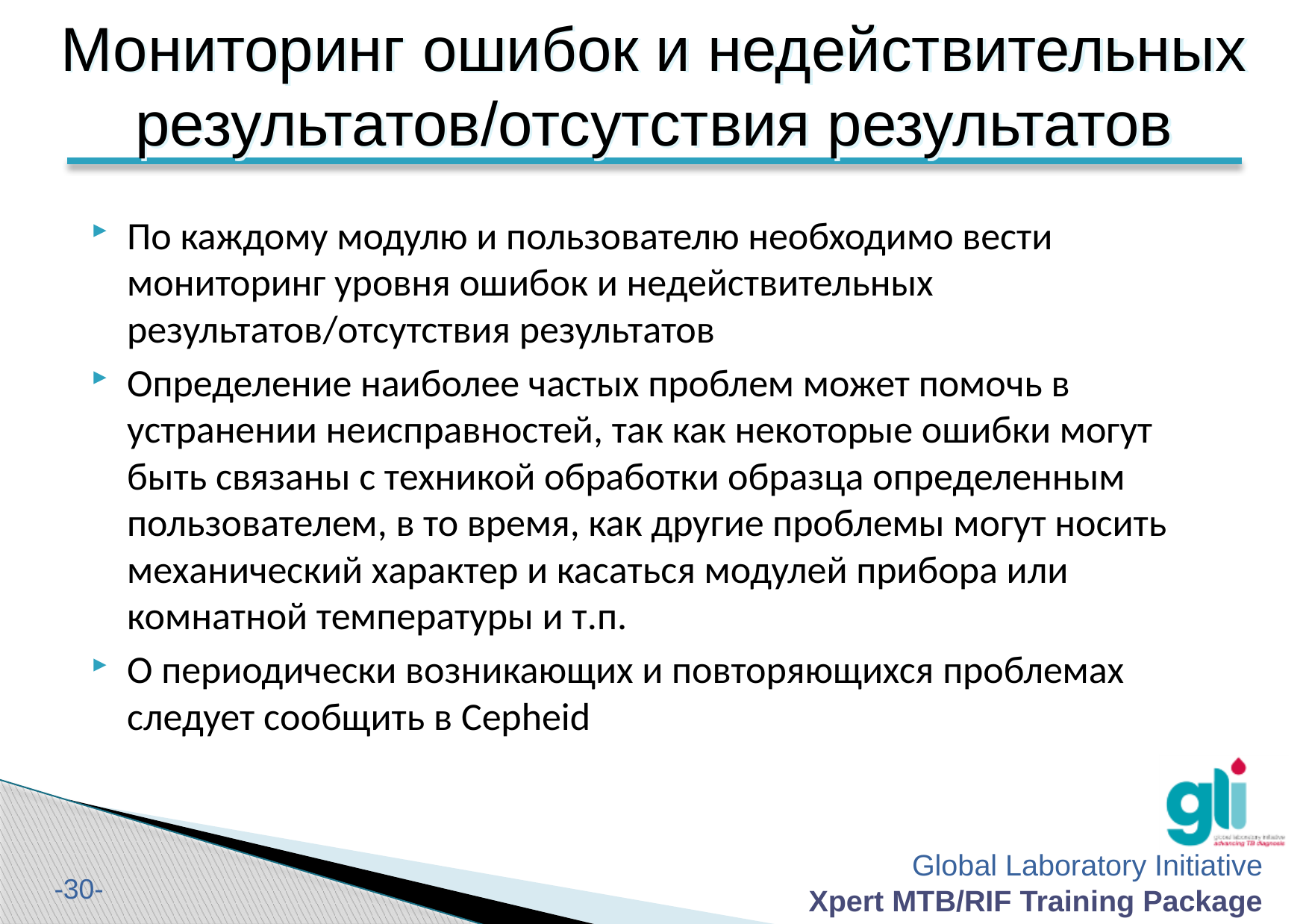

Мониторинг ошибок и недействительных результатов/отсутствия результатов
По каждому модулю и пользователю необходимо вести мониторинг уровня ошибок и недействительных результатов/отсутствия результатов
Определение наиболее частых проблем может помочь в устранении неисправностей, так как некоторые ошибки могут быть связаны с техникой обработки образца определенным пользователем, в то время, как другие проблемы могут носить механический характер и касаться модулей прибора или комнатной температуры и т.п.
О периодически возникающих и повторяющихся проблемах следует сообщить в Cepheid